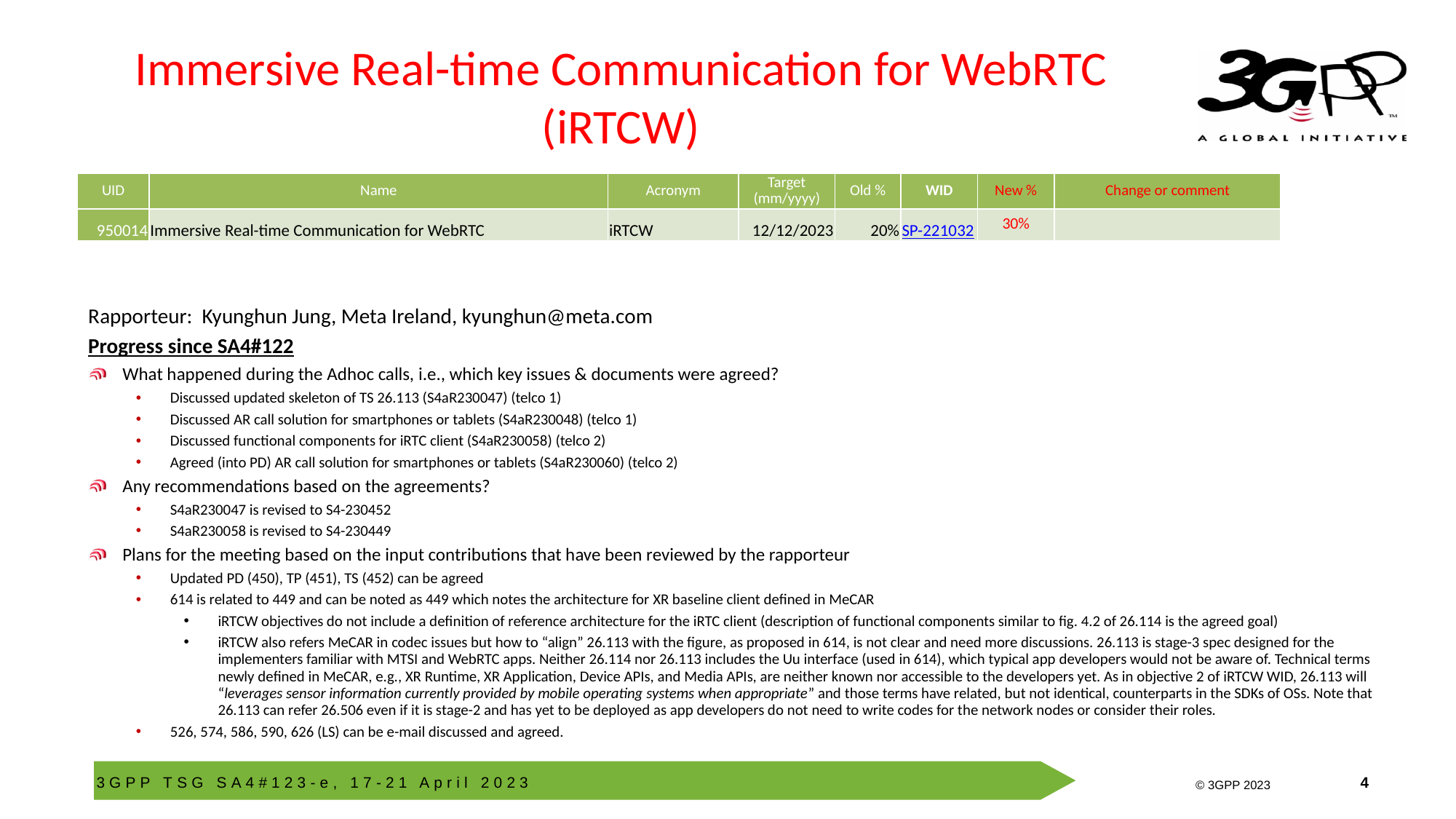

# Immersive Real-time Communication for WebRTC (iRTCW)
| UID | Name | Acronym | Target (mm/yyyy) | Old % | WID | New % | Change or comment |
| --- | --- | --- | --- | --- | --- | --- | --- |
| 950014 | Immersive Real-time Communication for WebRTC | iRTCW | 12/12/2023 | 20% | SP-221032 | 30% |  |
Rapporteur:  Kyunghun Jung, Meta Ireland, kyunghun@meta.com
Progress since SA4#122
What happened during the Adhoc calls, i.e., which key issues & documents were agreed?
Discussed updated skeleton of TS 26.113 (S4aR230047) (telco 1)
Discussed AR call solution for smartphones or tablets (S4aR230048) (telco 1)
Discussed functional components for iRTC client (S4aR230058) (telco 2)
Agreed (into PD) AR call solution for smartphones or tablets (S4aR230060) (telco 2)
Any recommendations based on the agreements?
S4aR230047 is revised to S4-230452
S4aR230058 is revised to S4-230449
Plans for the meeting based on the input contributions that have been reviewed by the rapporteur
Updated PD (450), TP (451), TS (452) can be agreed
614 is related to 449 and can be noted as 449 which notes the architecture for XR baseline client defined in MeCAR
iRTCW objectives do not include a definition of reference architecture for the iRTC client (description of functional components similar to fig. 4.2 of 26.114 is the agreed goal)
iRTCW also refers MeCAR in codec issues but how to “align” 26.113 with the figure, as proposed in 614, is not clear and need more discussions. 26.113 is stage-3 spec designed for the implementers familiar with MTSI and WebRTC apps. Neither 26.114 nor 26.113 includes the Uu interface (used in 614), which typical app developers would not be aware of. Technical terms newly defined in MeCAR, e.g., XR Runtime, XR Application, Device APIs, and Media APIs, are neither known nor accessible to the developers yet. As in objective 2 of iRTCW WID, 26.113 will “leverages sensor information currently provided by mobile operating systems when appropriate” and those terms have related, but not identical, counterparts in the SDKs of OSs. Note that 26.113 can refer 26.506 even if it is stage-2 and has yet to be deployed as app developers do not need to write codes for the network nodes or consider their roles.
526, 574, 586, 590, 626 (LS) can be e-mail discussed and agreed.